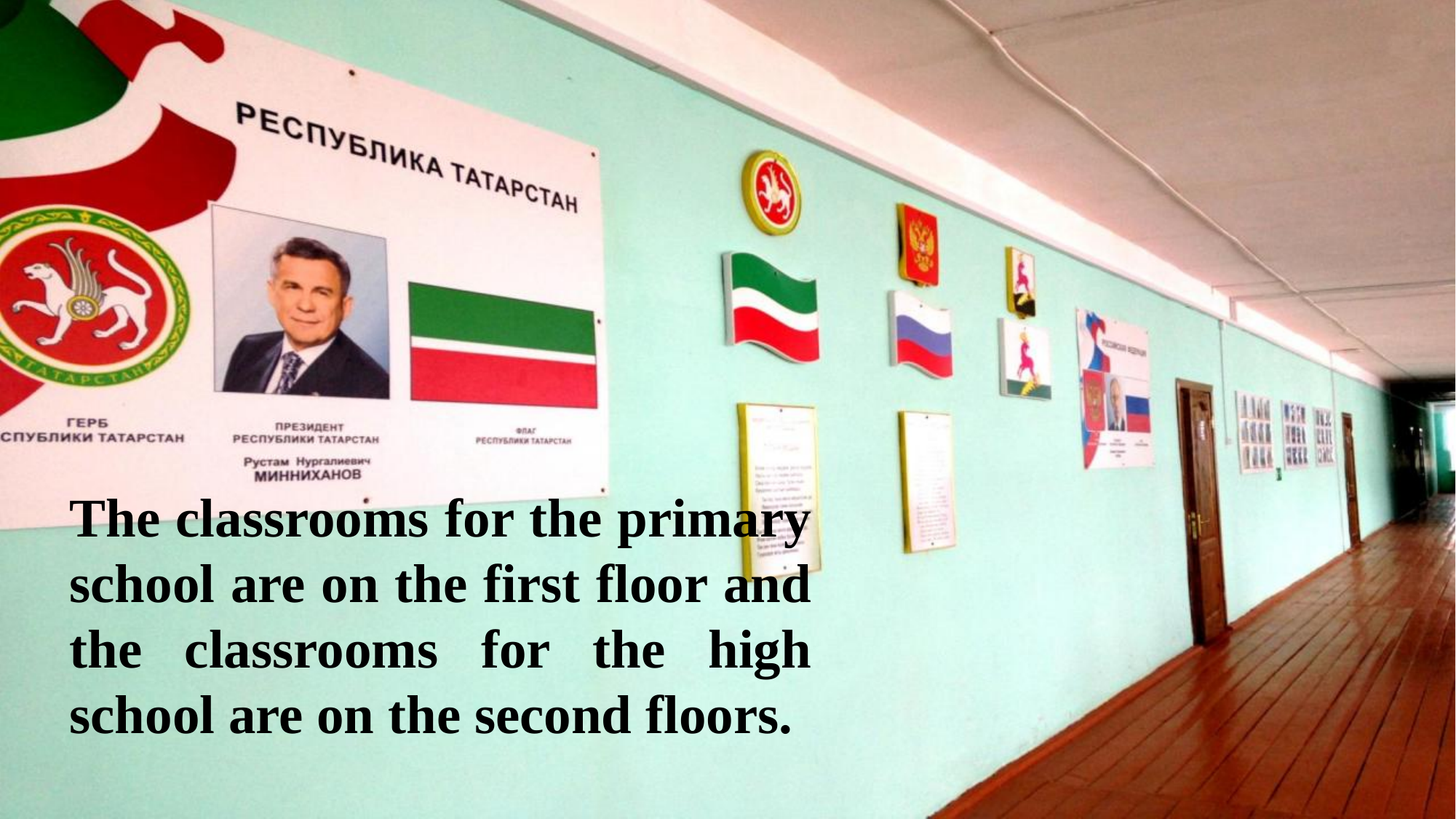

The classrooms for the primary school are on the first floor and the classrooms for the high school are on the second floors.